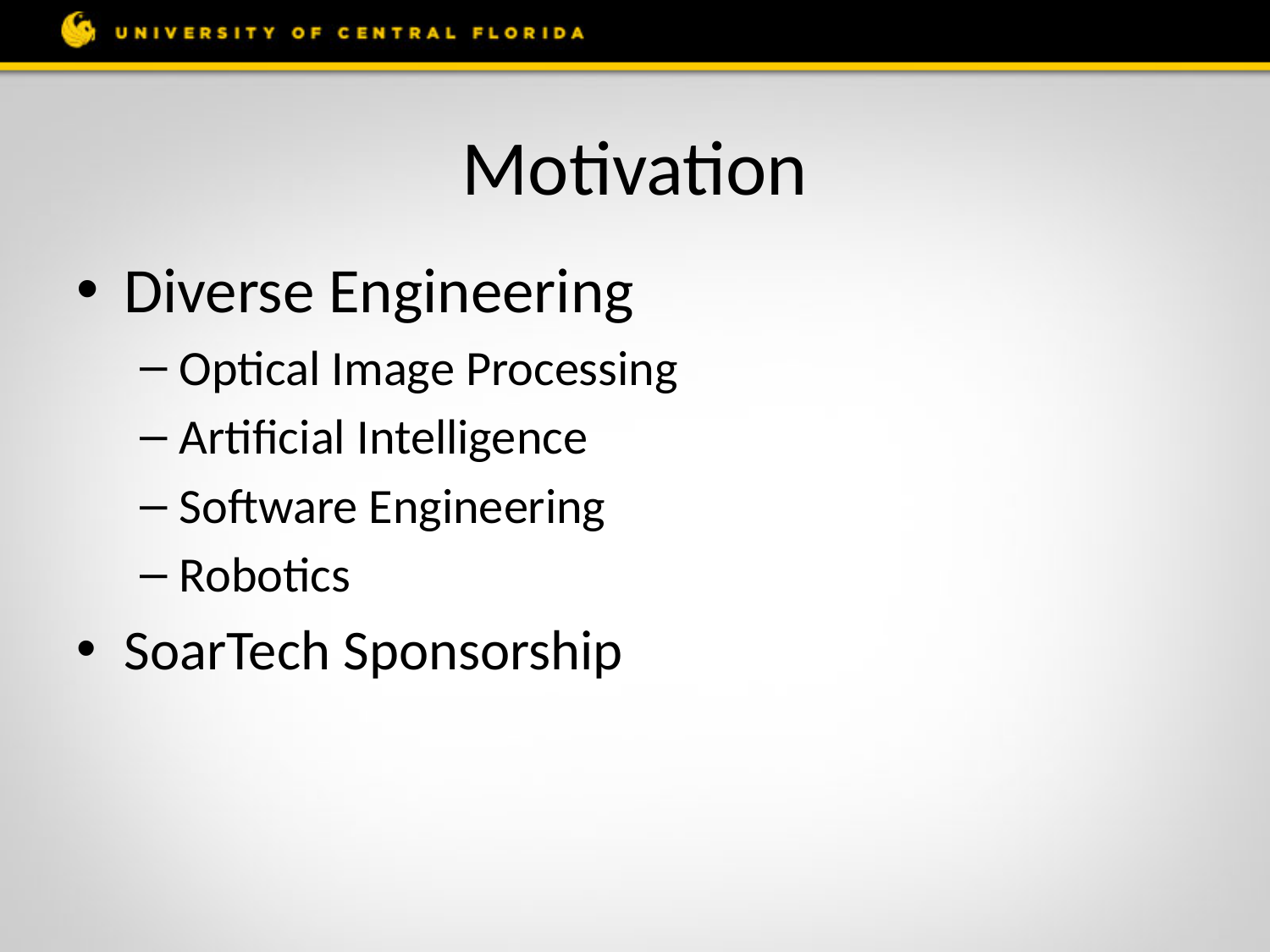

# Motivation
Diverse Engineering
Optical Image Processing
Artificial Intelligence
Software Engineering
Robotics
SoarTech Sponsorship